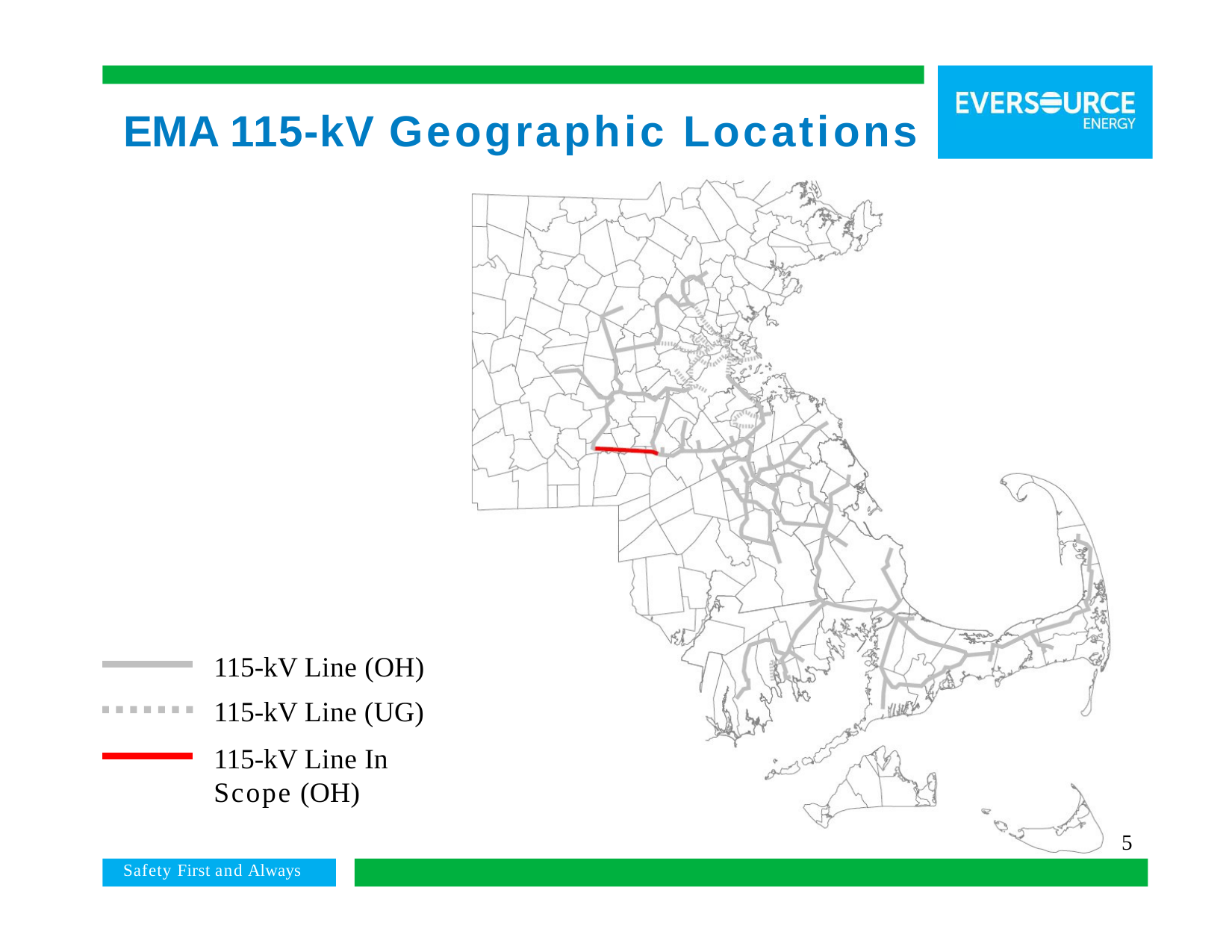

# EMA 115-kV Geographic Locations

115-kV Line (OH)    115-kV Line (UG)
115-kV Line In Scope (OH)

5
Safety First and Always